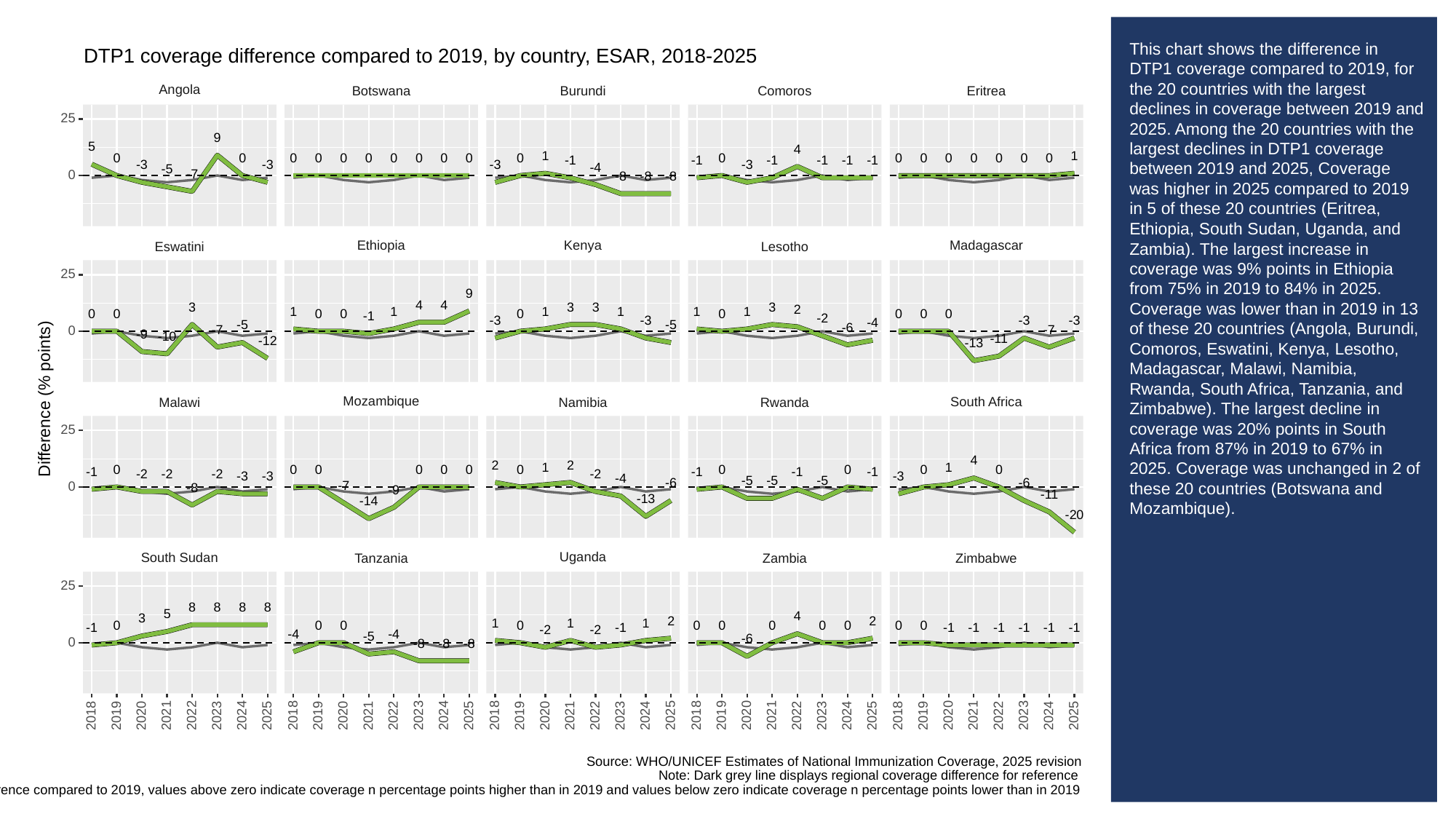

# This chart shows the difference in DTP1 coverage compared to 2019, for the 20 countries with the largest declines in coverage between 2019 and 2025. Among the 20 countries with the largest declines in DTP1 coverage between 2019 and 2025, Coverage was higher in 2025 compared to 2019 in 5 of these 20 countries (Eritrea, Ethiopia, South Sudan, Uganda, and Zambia). The largest increase in coverage was 9% points in Ethiopia from 75% in 2019 to 84% in 2025. Coverage was lower than in 2019 in 13 of these 20 countries (Angola, Burundi, Comoros, Eswatini, Kenya, Lesotho, Madagascar, Malawi, Namibia, Rwanda, South Africa, Tanzania, and Zimbabwe). The largest decline in coverage was 20% points in South Africa from 87% in 2019 to 67% in 2025. Coverage was unchanged in 2 of these 20 countries (Botswana and Mozambique).

DTP1 coverage difference compared to 2019, by country, ESAR, 2018-2025
Angola
Comoros
Botswana
Burundi
Eritrea

25

9
5
4

1
1
0
0
0
0
0
0
0
0
0
0
0
0
0
0
0
0
0
0
0

-1
-1
-1
-1
-1
-1
-3
-3
-3
-3
-4
-5

-7
0
-8
-8
-8

Kenya
Madagascar
Ethiopia
Eswatini
Lesotho

25

9
4
4
3
3
3
3

2
1
1
1
1
1
1
0
0
0
0
0
0
0
0
0

-1
-2
-3
-3
-3
-3
-4
-5
-5
-6

-7
-7
0
-9

-10
-11
-12
-13

Difference (% points)
Mozambique
South Africa
Malawi
Namibia
Rwanda

25

4

2
2
1
1
0
0
0
0
0
0
0
0
0
0
0
-1
-1
-1
-1
-2
-2
-2
-2
-3
-3
-3
-4
-5
-5
-5

-6
-6
-7
0

-8
-9

-11
-13
-14
-20

Uganda
South Sudan
Tanzania
Zambia
Zimbabwe

25

8
8
8
8
5
4
3

2
2
1
1
1
0
0
0
0
0
0
0
0
0
0
0
-1
-1
-1
-1
-1
-1
-1
-1

-2
-2
-4
-4
-5

-6
0

-8
-8
-8

2023
2023
2023
2023
2023
2018
2019
2020
2021
2022
2024
2025
2018
2019
2020
2021
2022
2024
2025
2018
2019
2020
2021
2022
2024
2025
2018
2019
2020
2021
2022
2024
2025
2018
2019
2020
2021
2022
2024
2025
Source: WHO/UNICEF Estimates of National Immunization Coverage, 2025 revision
Note: Dark grey line displays regional coverage difference for reference
When looking at coverage difference compared to 2019, values above zero indicate coverage n percentage points higher than in 2019 and values below zero indicate coverage n percentage points lower than in 2019